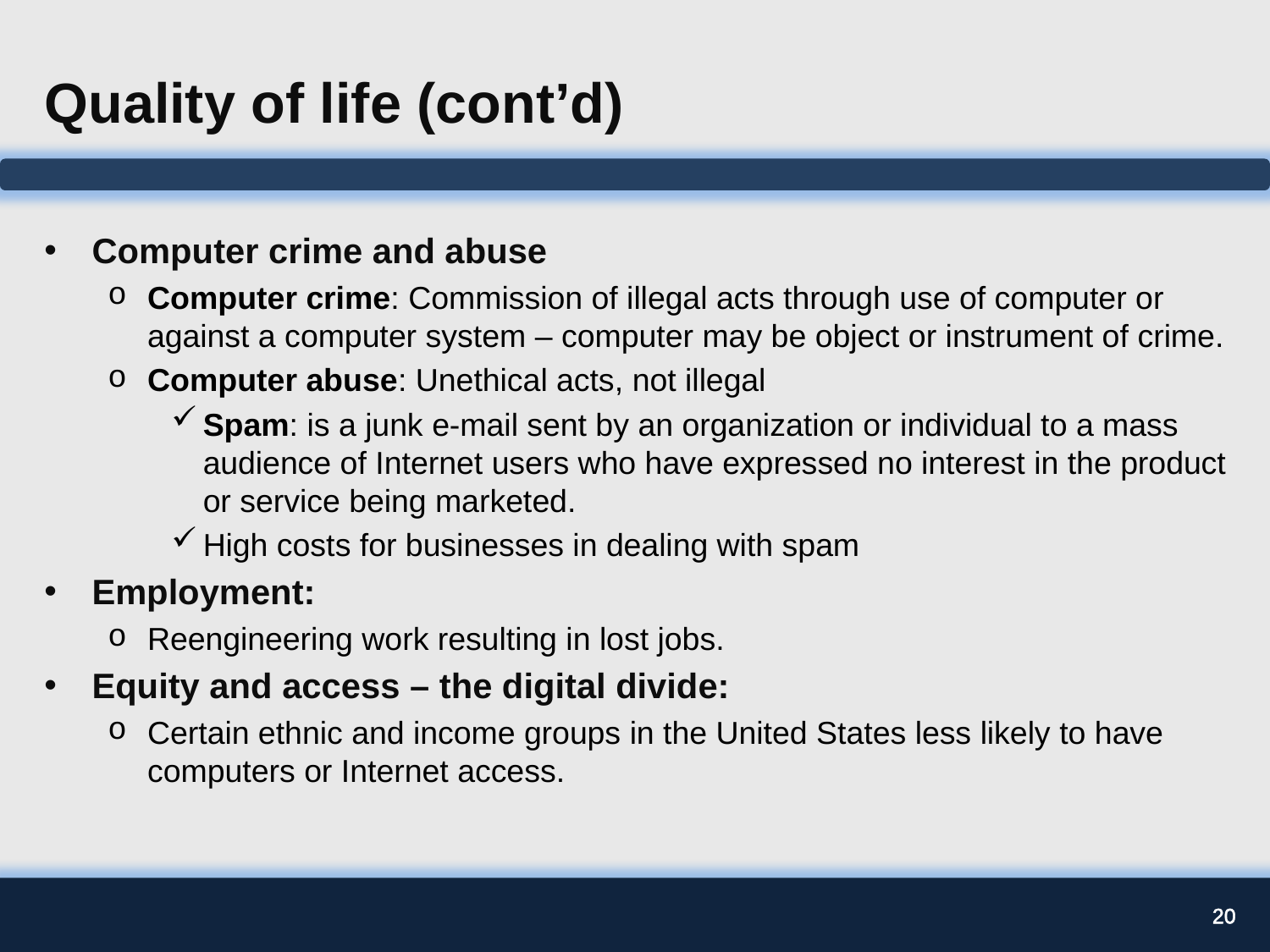

# Quality of life (cont’d)
Computer crime and abuse
Computer crime: Commission of illegal acts through use of computer or against a computer system – computer may be object or instrument of crime.
Computer abuse: Unethical acts, not illegal
Spam: is a junk e-mail sent by an organization or individual to a mass audience of Internet users who have expressed no interest in the product or service being marketed.
High costs for businesses in dealing with spam
Employment:
Reengineering work resulting in lost jobs.
Equity and access – the digital divide:
Certain ethnic and income groups in the United States less likely to have computers or Internet access.

20